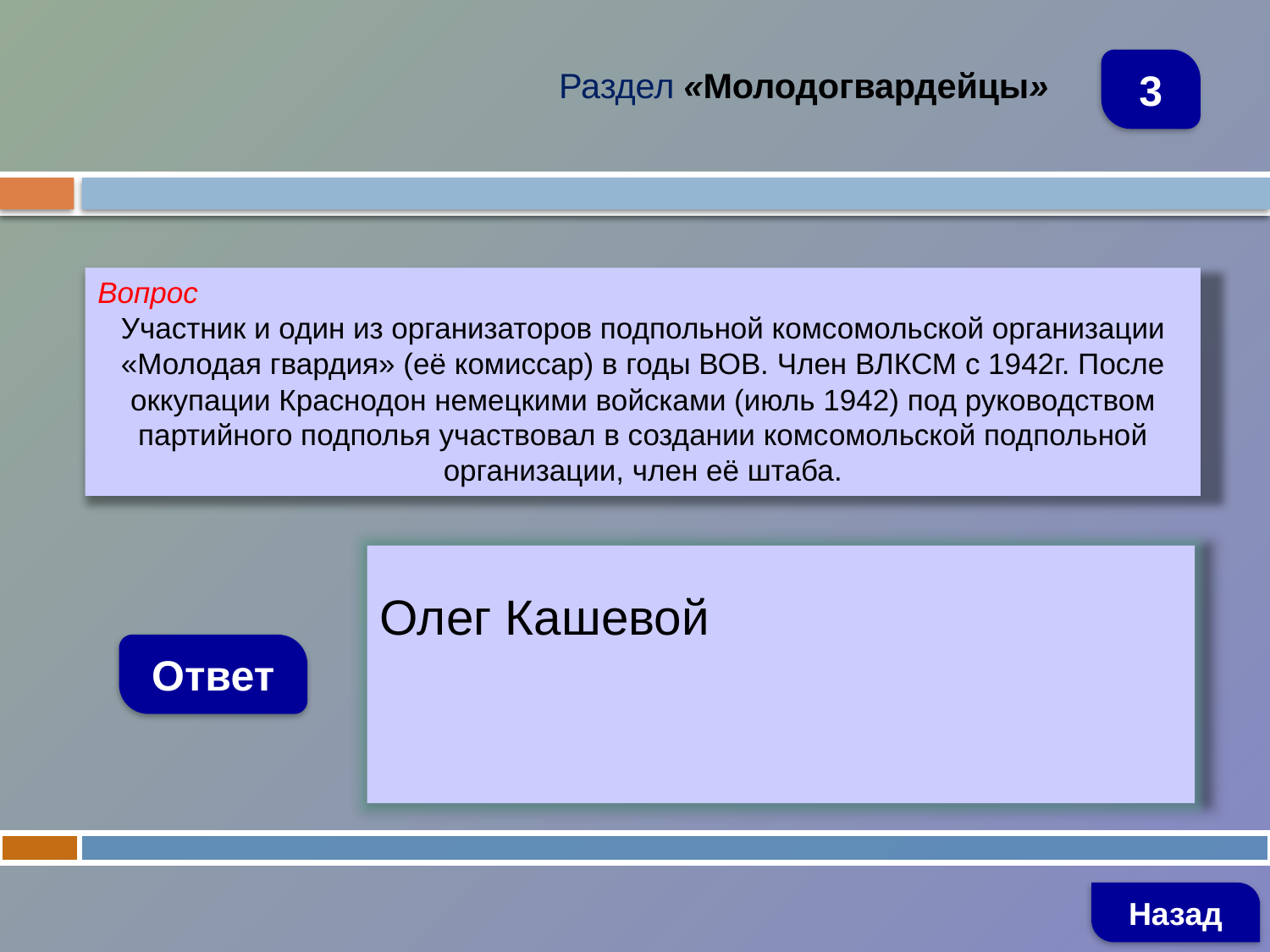

Раздел «Молодогвардейцы»
3
Вопрос
Участник и один из организаторов подпольной комсомольской организации «Молодая гвардия» (её комиссар) в годы ВОВ. Член ВЛКСМ с 1942г. После оккупации Краснодон немецкими войсками (июль 1942) под руководством партийного подполья участвовал в создании комсомольской подпольной организации, член её штаба.

Олег Кашевой
Ответ

Назад